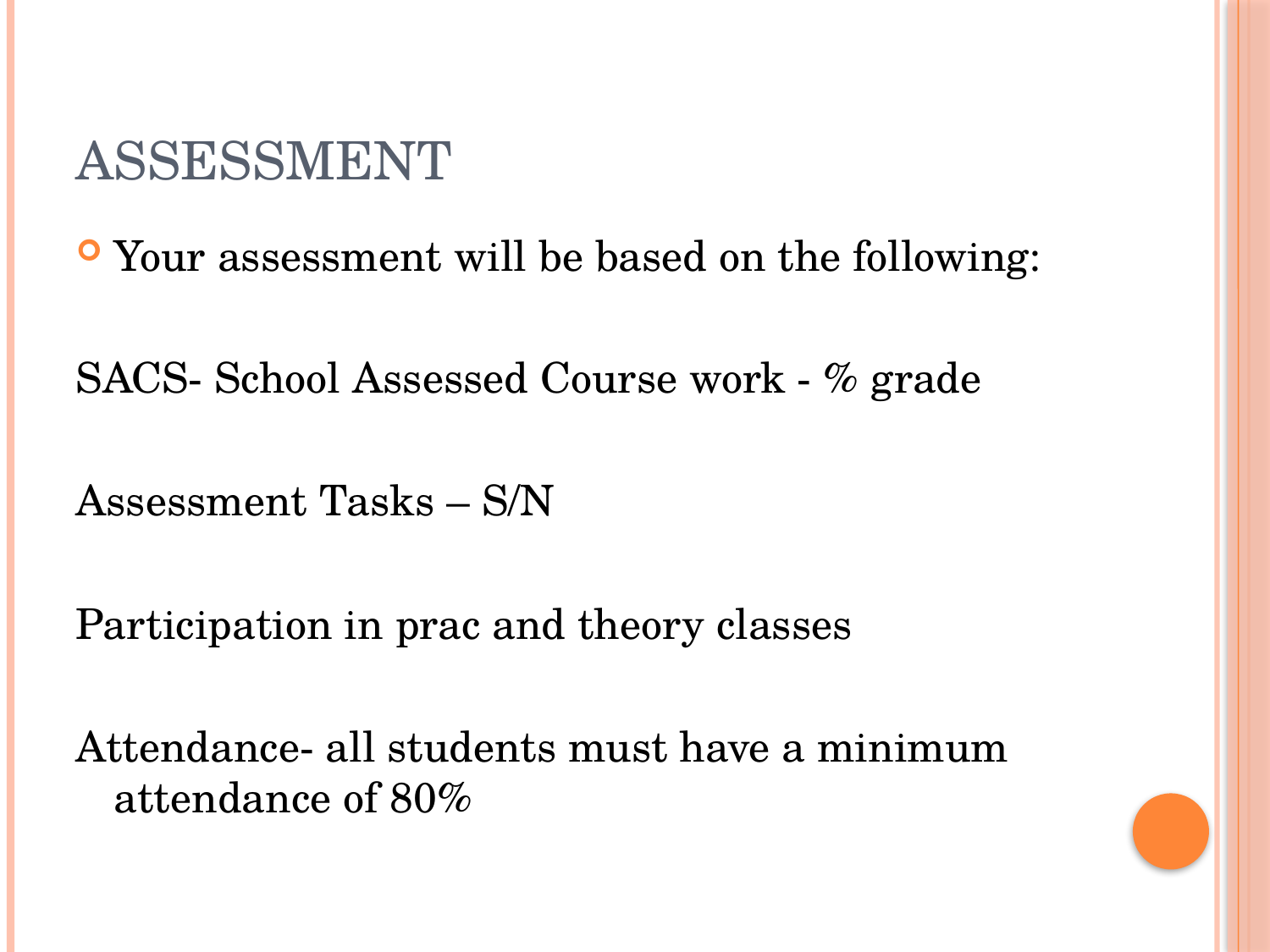

# assessment
Your assessment will be based on the following:

SACS- School Assessed Course work - % grade

Assessment Tasks – S/N

Participation in prac and theory classes

Attendance- all students must have a minimum attendance of 80%